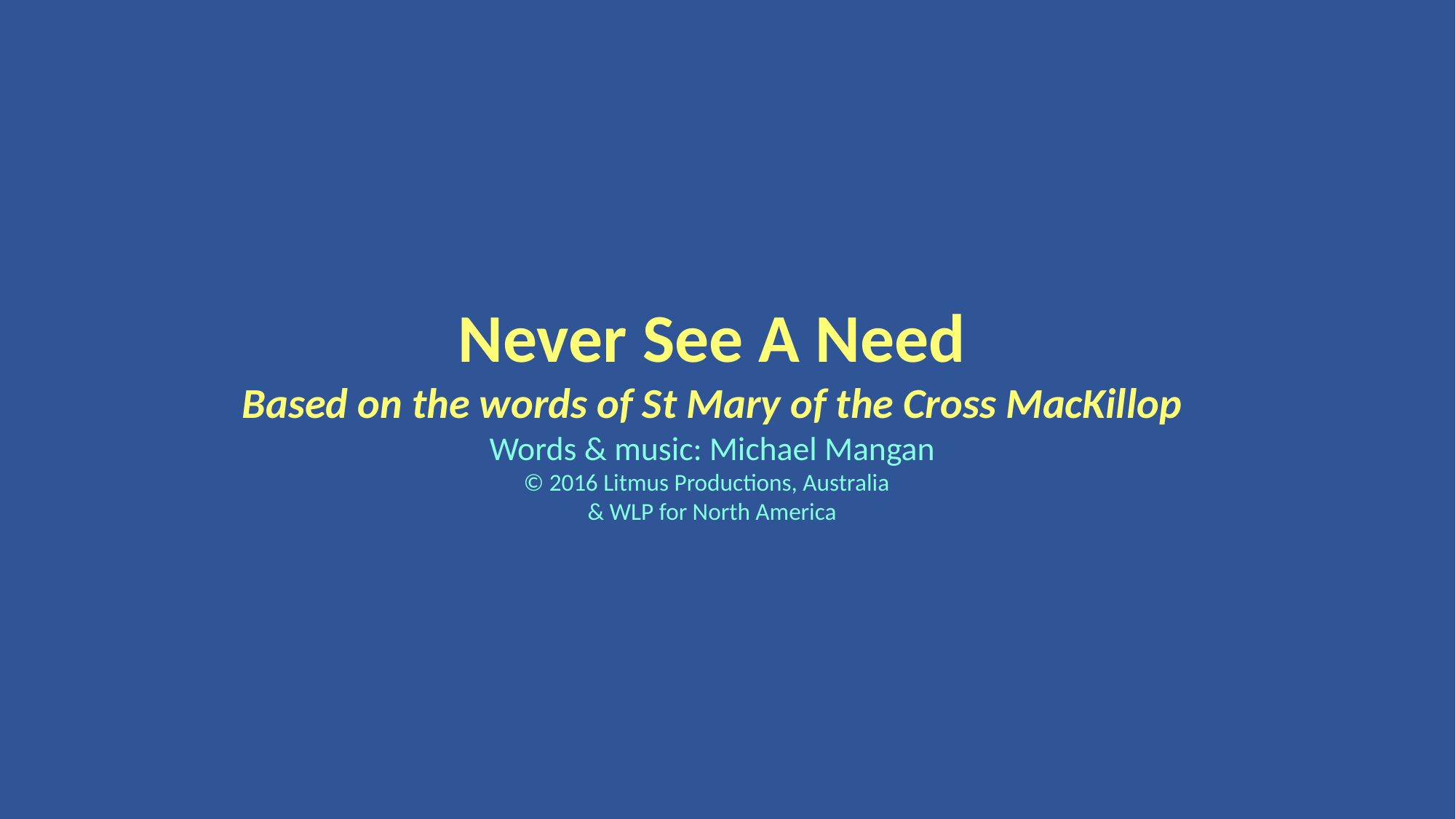

Never See A Need
Based on the words of St Mary of the Cross MacKillop
Words & music: Michael Mangan
© 2016 Litmus Productions, Australia
& WLP for North America